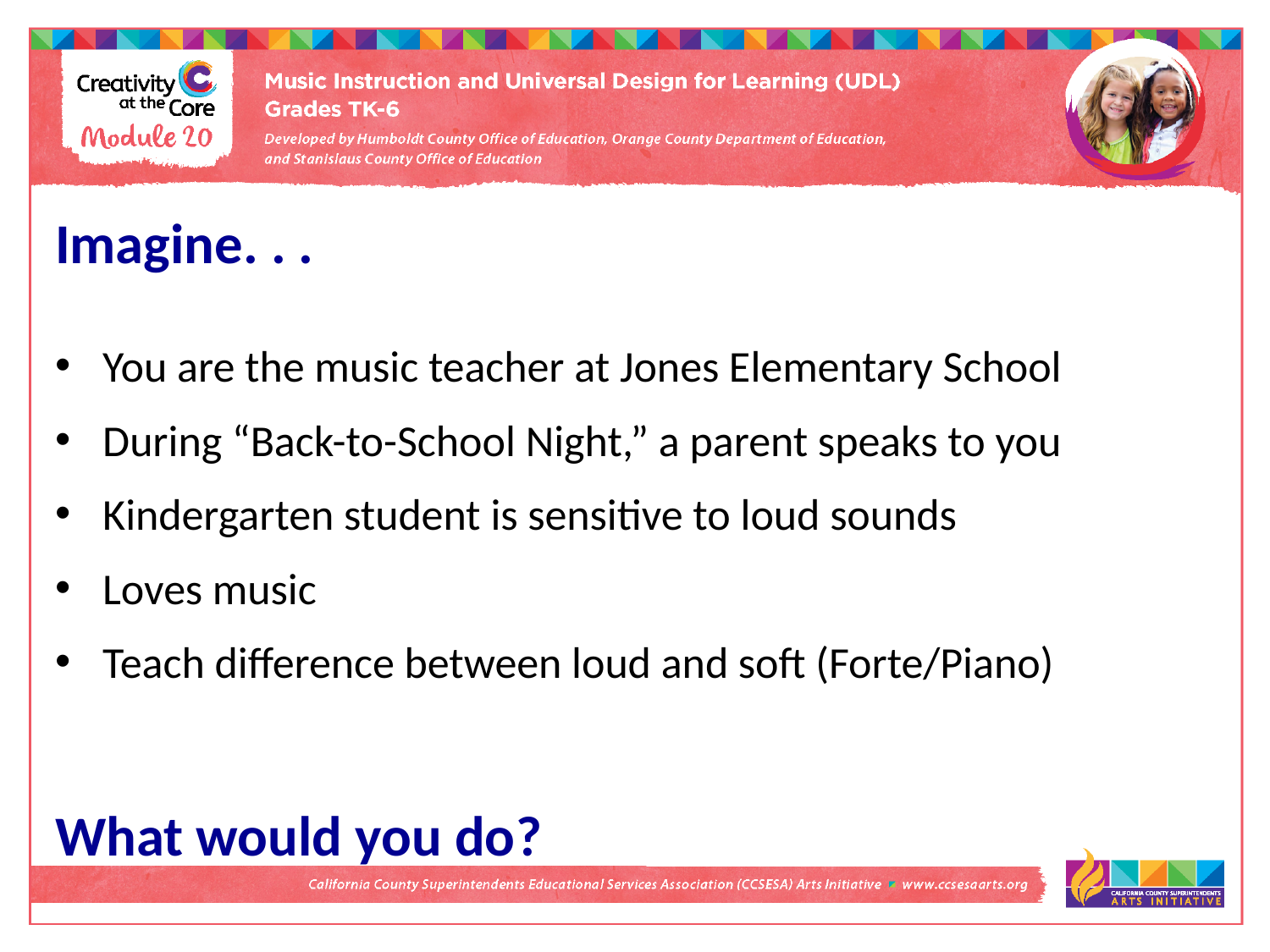

Imagine. . .
You are the music teacher at Jones Elementary School
During “Back-to-School Night,” a parent speaks to you
Kindergarten student is sensitive to loud sounds
Loves music
Teach difference between loud and soft (Forte/Piano)

What would you do?